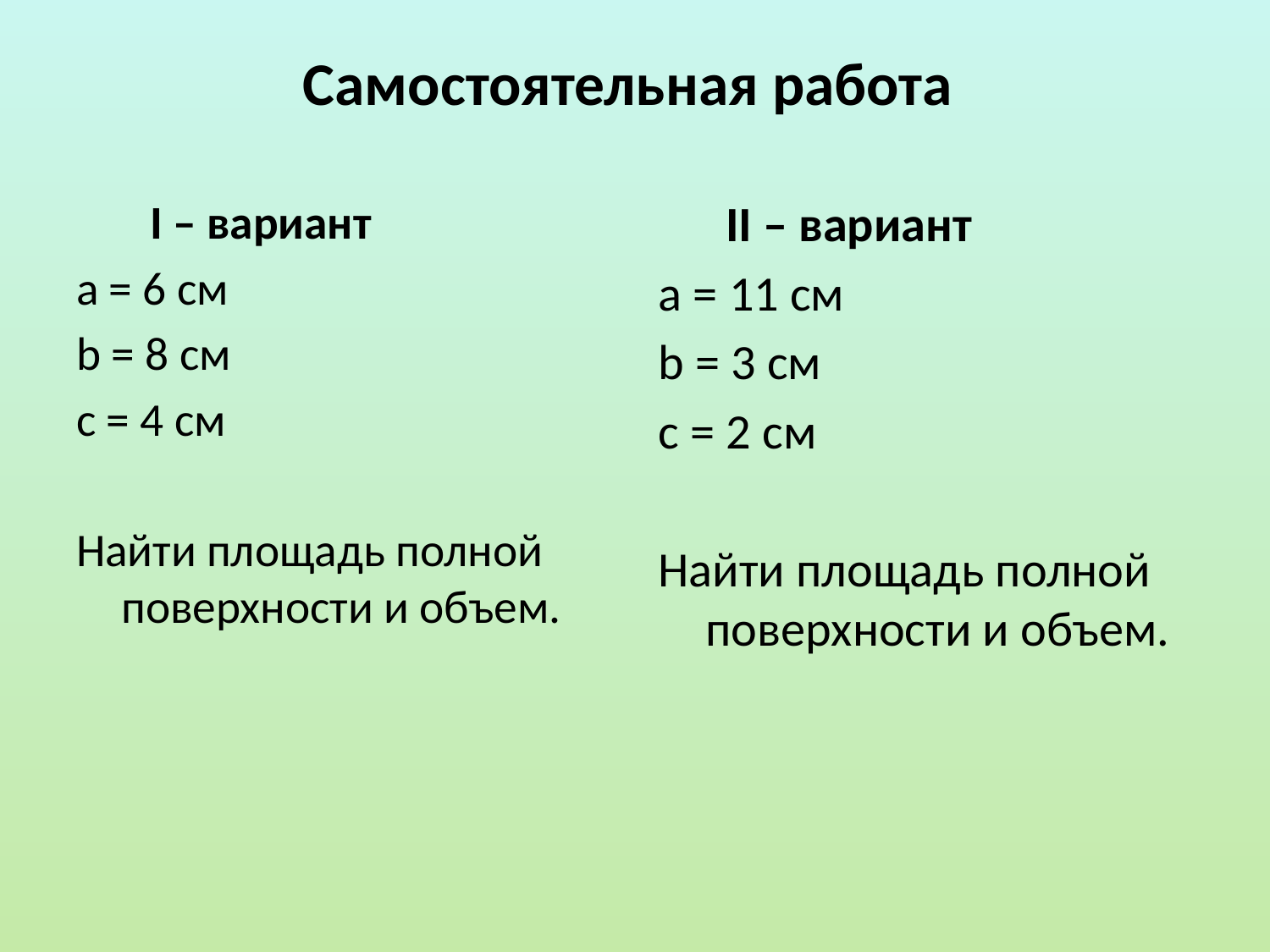

# Самостоятельная работа
       I – вариант
а = 6 см
b = 8 см
с = 4 см

Найти площадь полной поверхности и объем.

      II – вариант
а = 11 см
b = 3 см
с = 2 см

Найти площадь полной поверхности и объем.